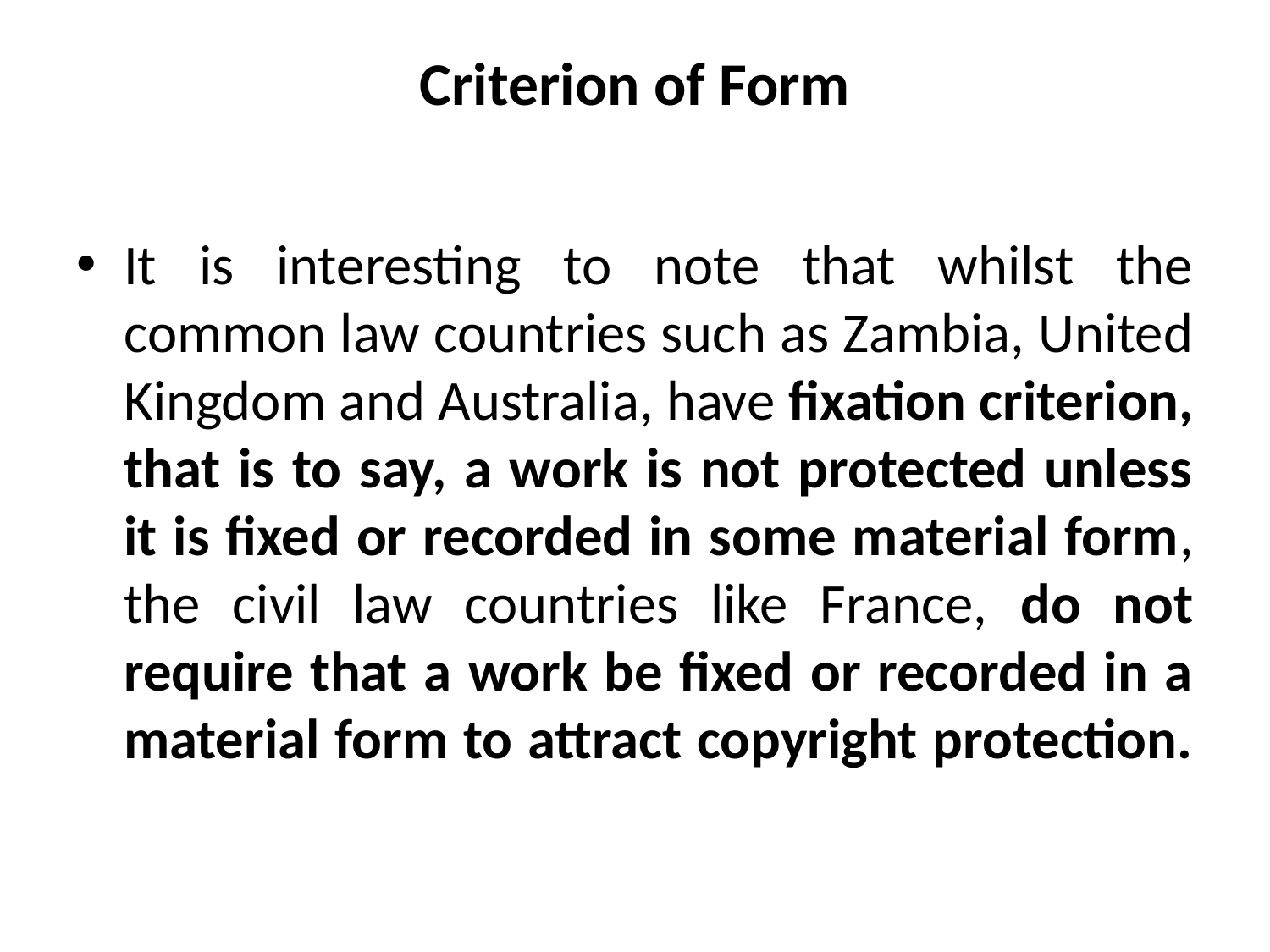

# Criterion of Form
It is interesting to note that whilst the common law countries such as Zambia, United Kingdom and Australia, have fixation criterion, that is to say, a work is not protected unless it is fixed or recorded in some material form, the civil law countries like France, do not require that a work be fixed or recorded in a material form to attract copyright protection.